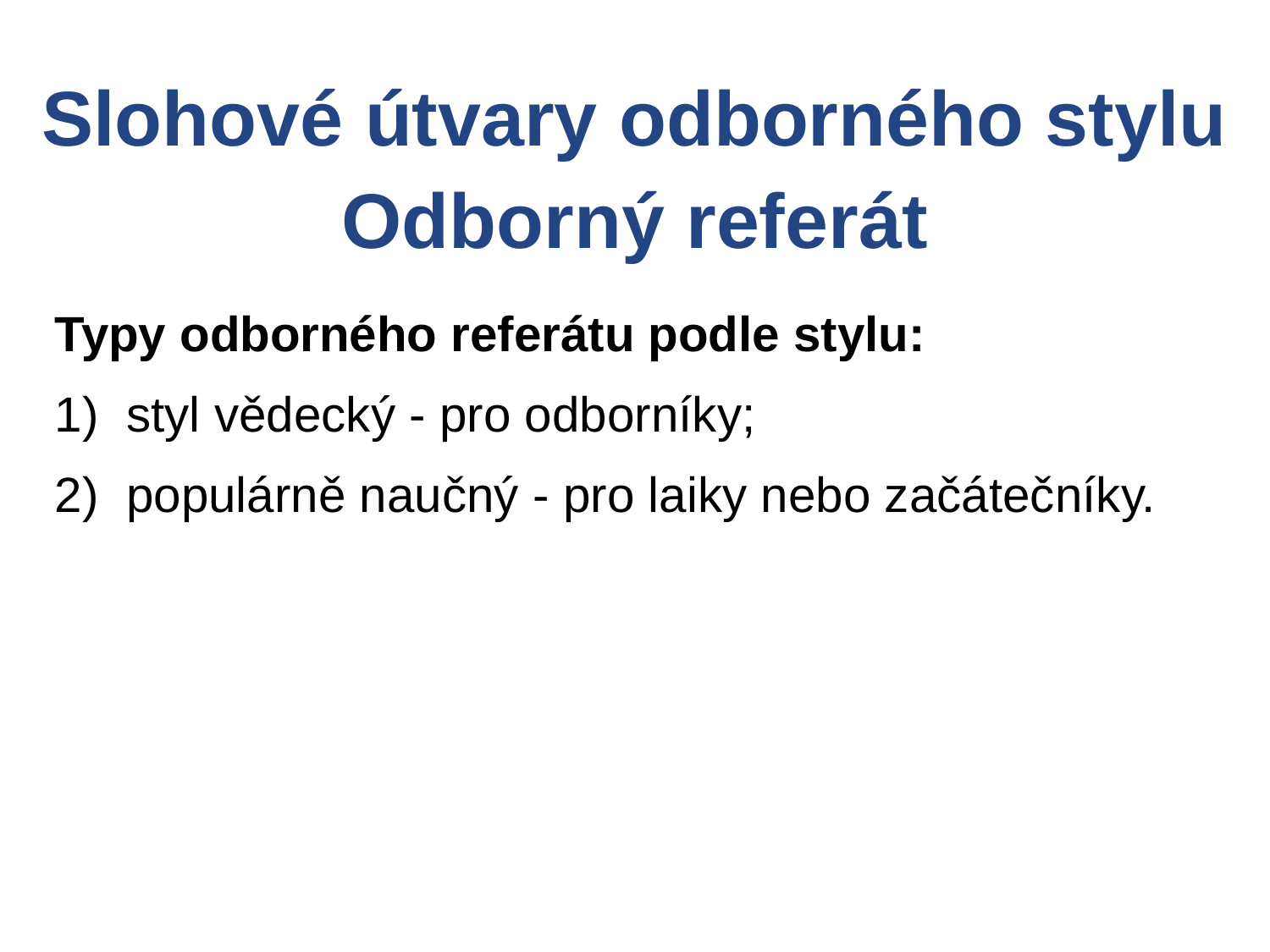

Slohové útvary odborného stylu
Odborný referát
Typy odborného referátu podle stylu:
styl vědecký - pro odborníky;
populárně naučný - pro laiky nebo začátečníky.